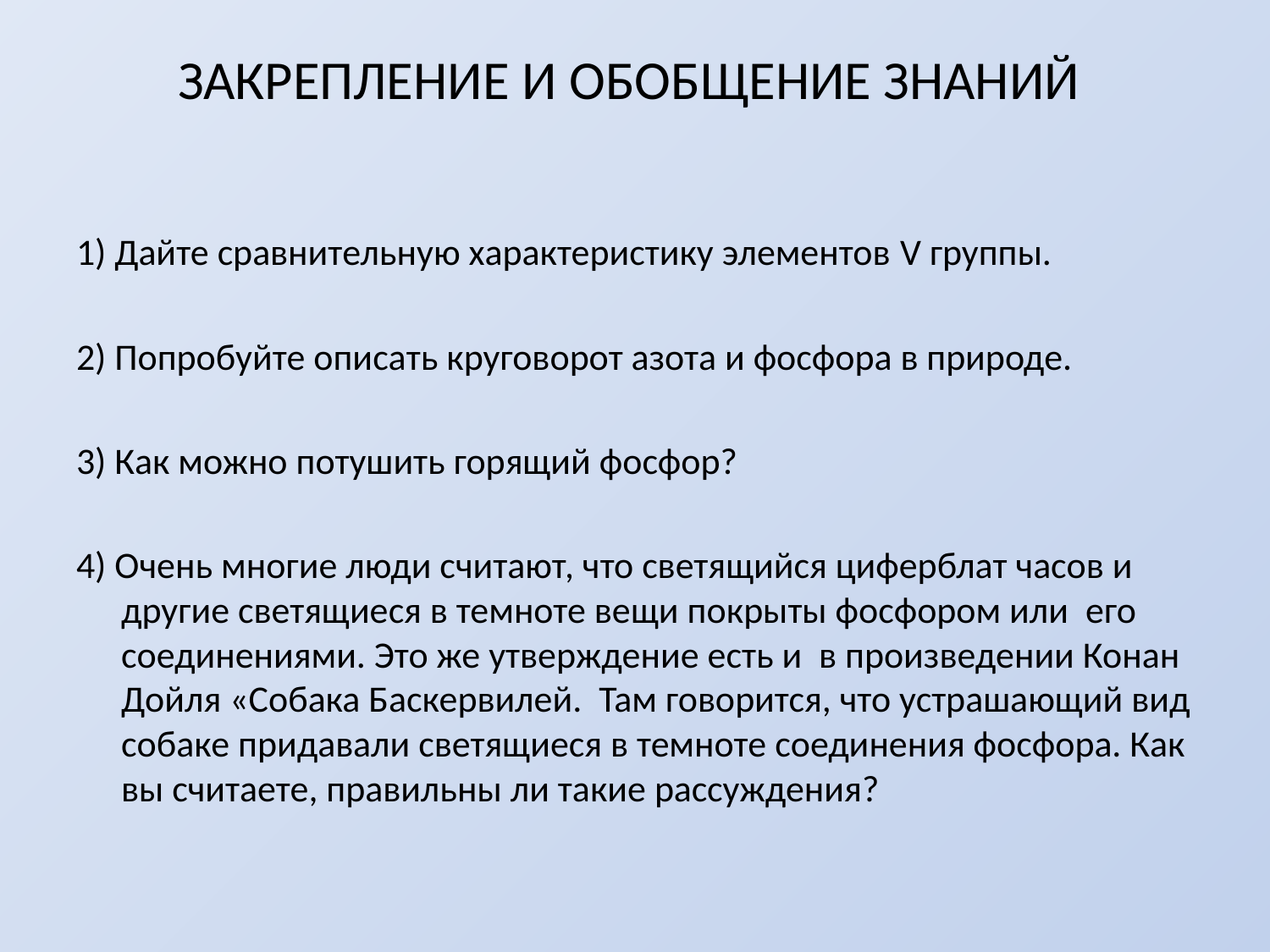

# ЗАКРЕПЛЕНИЕ И ОБОБЩЕНИЕ ЗНАНИЙ
1) Дайте сравнительную характеристику элементов V группы.

2) Попробуйте описать круговорот азота и фосфора в природе.

3) Как можно потушить горящий фосфор?

4) Очень многие люди считают, что светящийся циферблат часов и другие светящиеся в темноте вещи покрыты фосфором или  его соединениями. Это же утверждение есть и  в произведении Конан Дойля «Собака Баскервилей.  Там говорится, что устрашающий вид собаке придавали светящиеся в темноте соединения фосфора. Как вы считаете, правильны ли такие рассуждения?